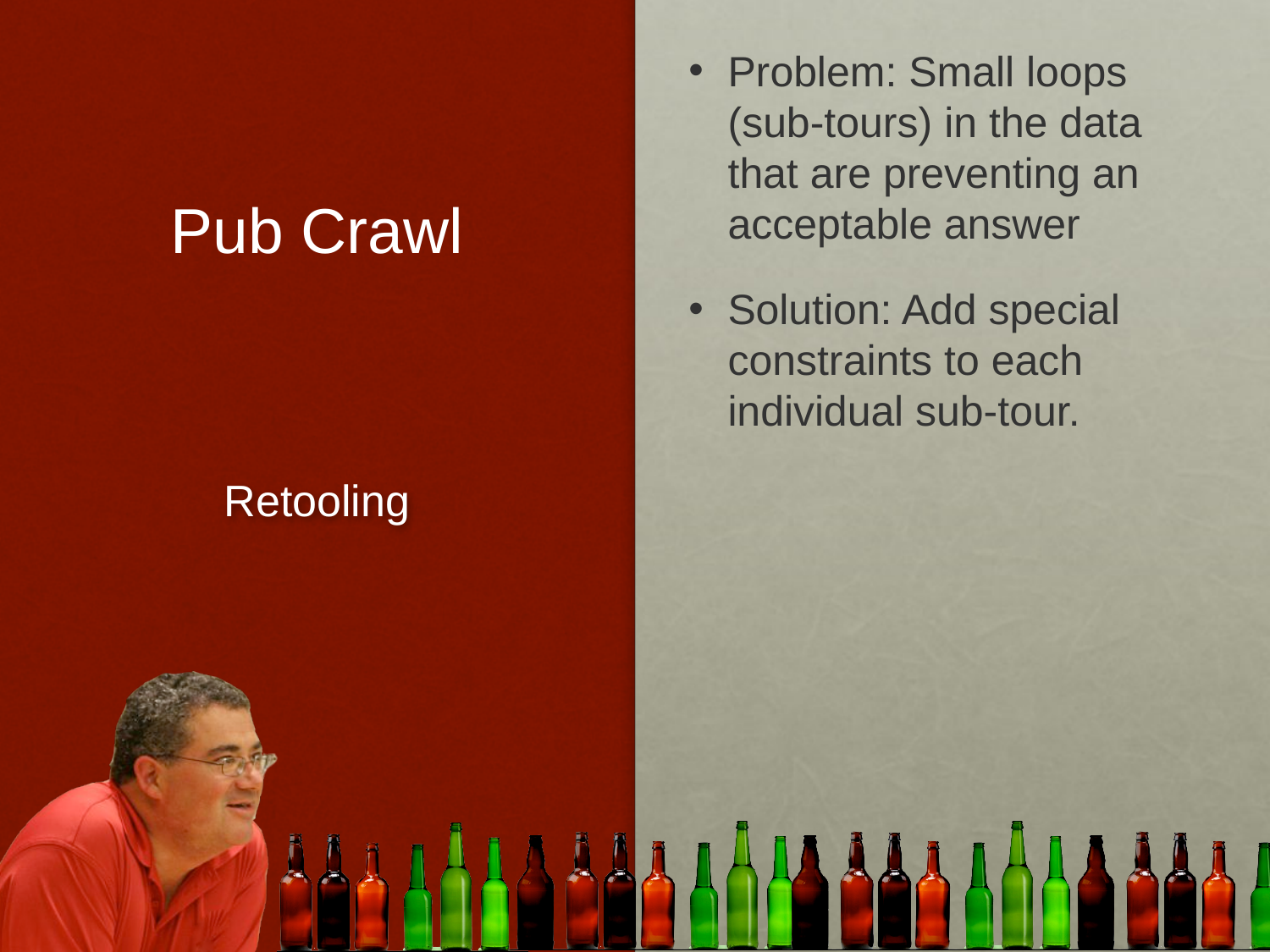

# Pub Crawl
Problem: Small loops (sub-tours) in the data that are preventing an acceptable answer
Solution: Add special constraints to each individual sub-tour.

Retooling